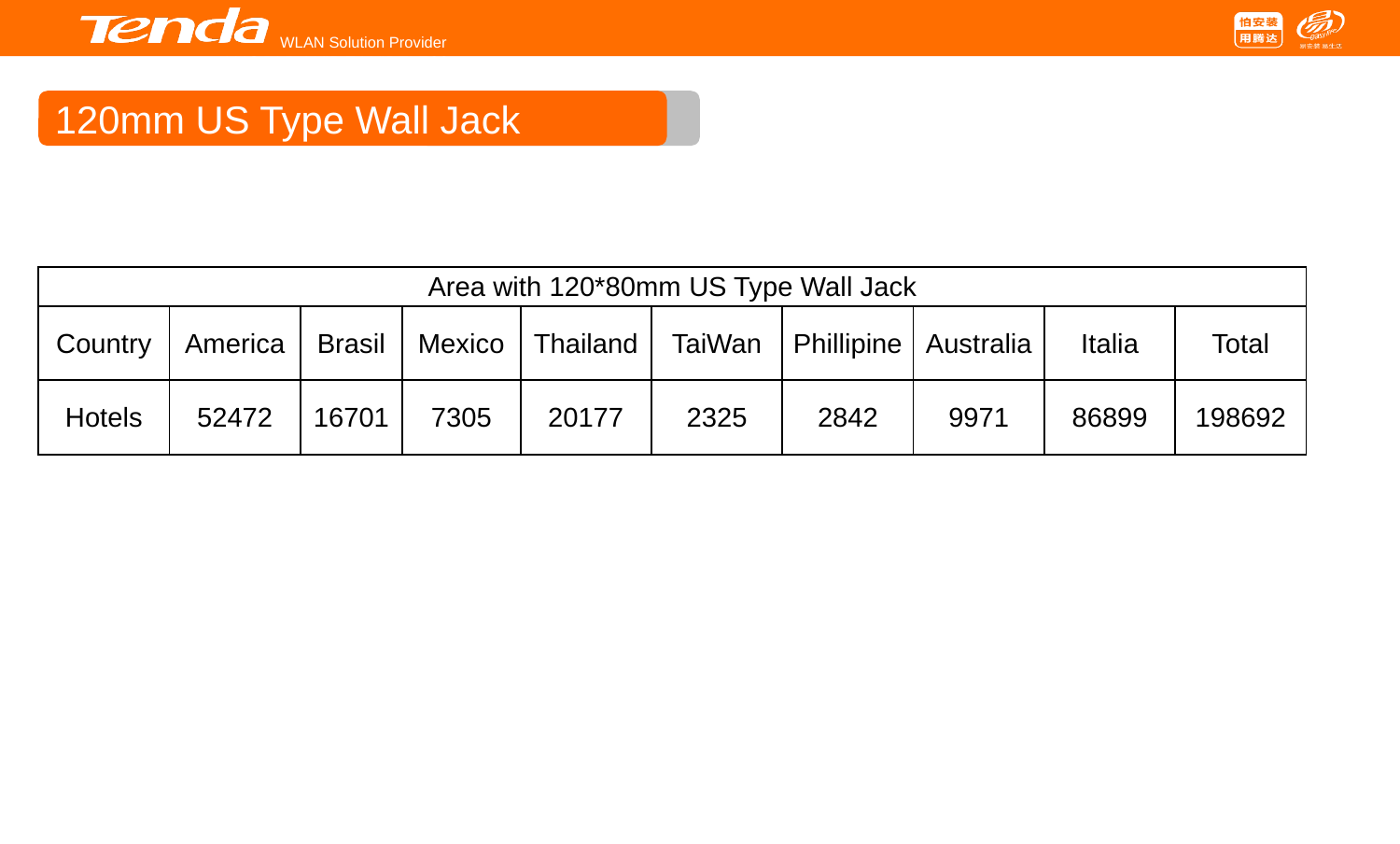

WLAN Solution Provider
WORLD WIDE WIRELESS
120mm US Type Wall Jack

| Area with 120\*80mm US Type Wall Jack |  |  |  |  |  |  |  |  |  |
| --- | --- | --- | --- | --- | --- | --- | --- | --- | --- |
| Country | America | Brasil | Mexico | Thailand | TaiWan | Phillipine | Australia | Italia | Total |
| Hotels | 52472 | 16701 | 7305 | 20177 | 2325 | 2842 | 9971 | 86899 | 198692 |